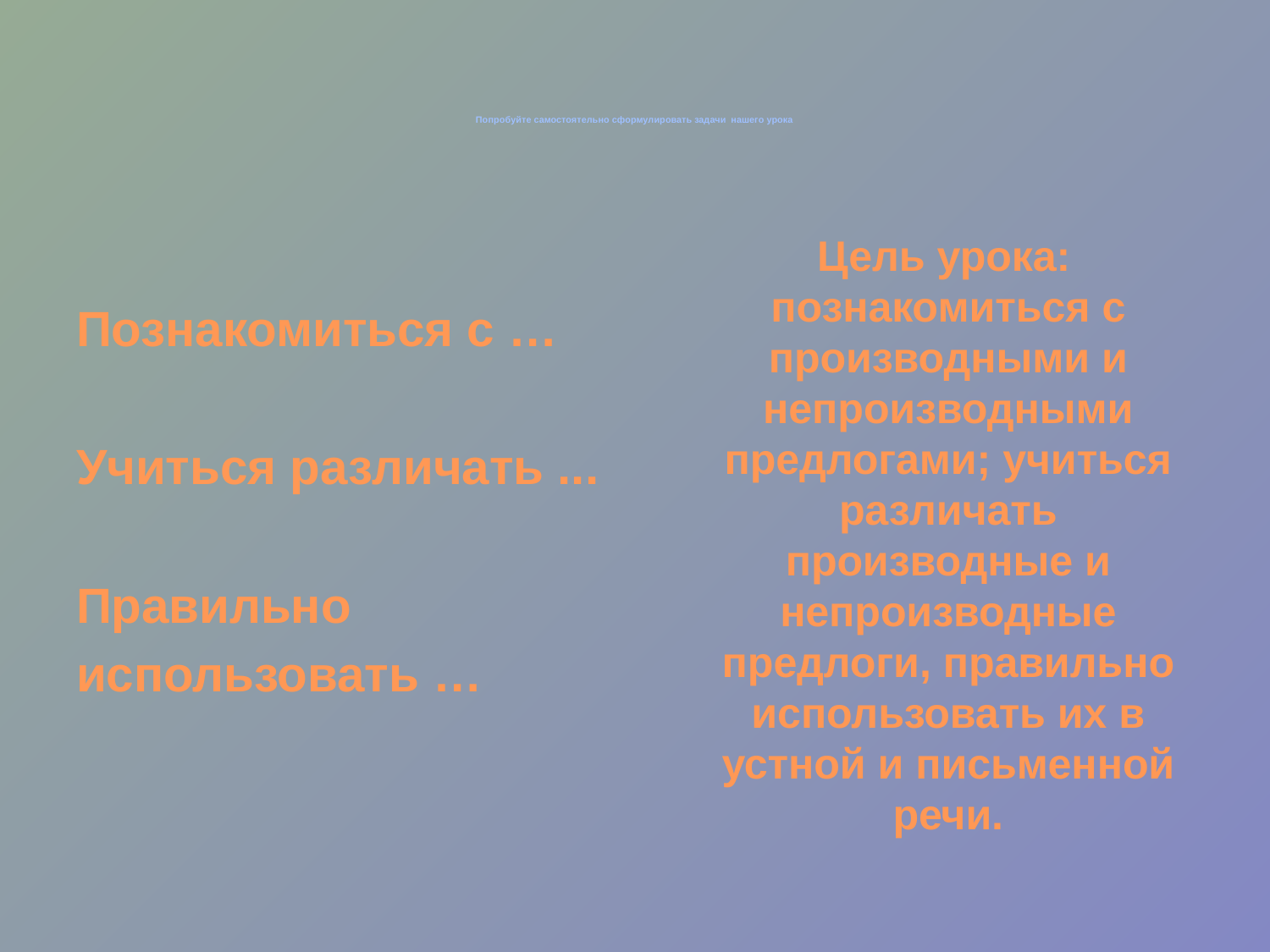

# Попробуйте самостоятельно сформулировать задачи  нашего урока

Познакомиться с …

Учиться различать ...

Правильно
использовать …
   Цель урока: познакомиться с производными и непроизводными предлогами; учиться различать производные и непроизводные предлоги, правильно использовать их в устной и письменной речи.